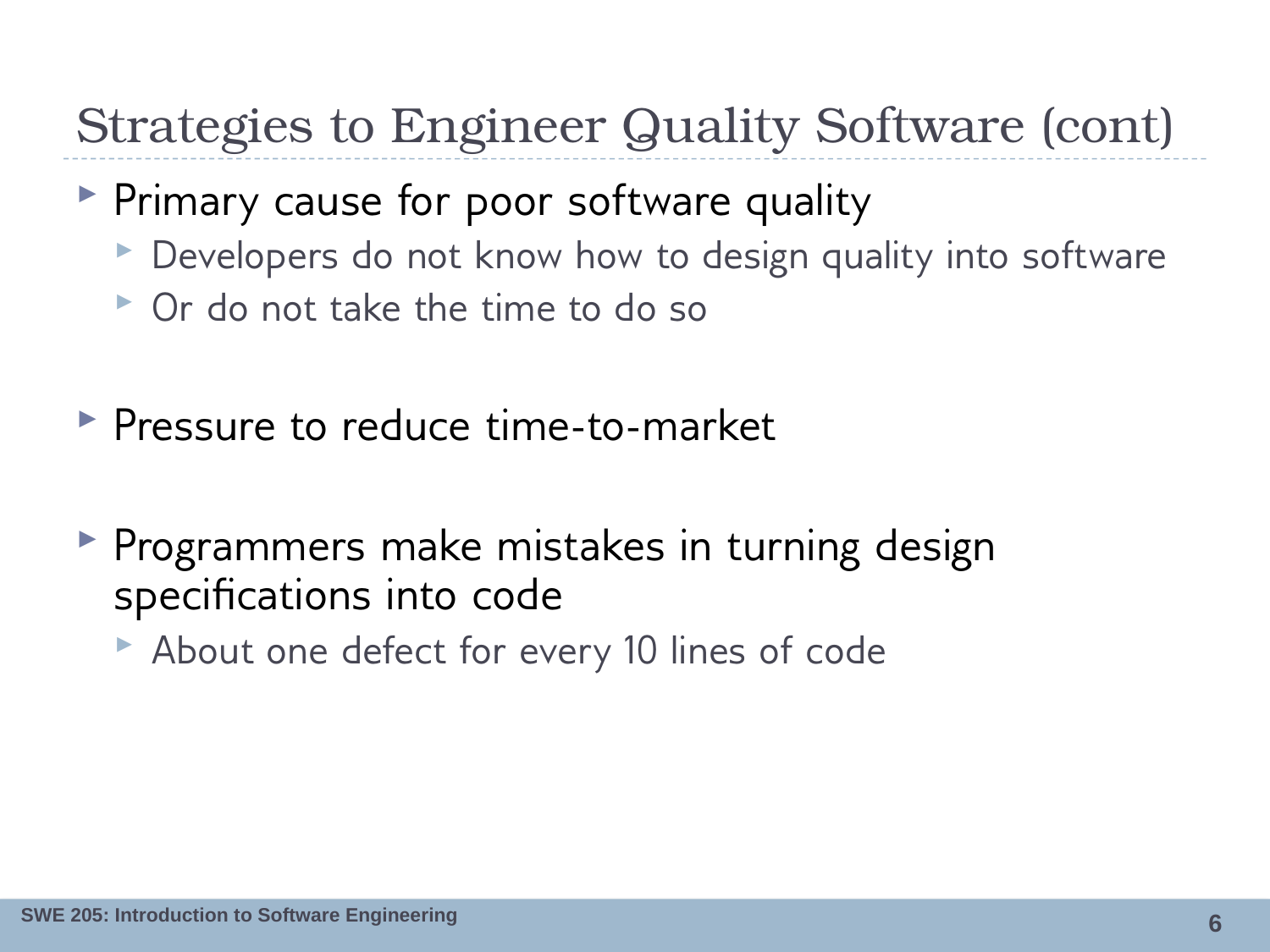

# Strategies to Engineer Quality Software (cont)
Primary cause for poor software quality
Developers do not know how to design quality into software
Or do not take the time to do so

Pressure to reduce time-to-market

Programmers make mistakes in turning design specifications into code
About one defect for every 10 lines of code

6